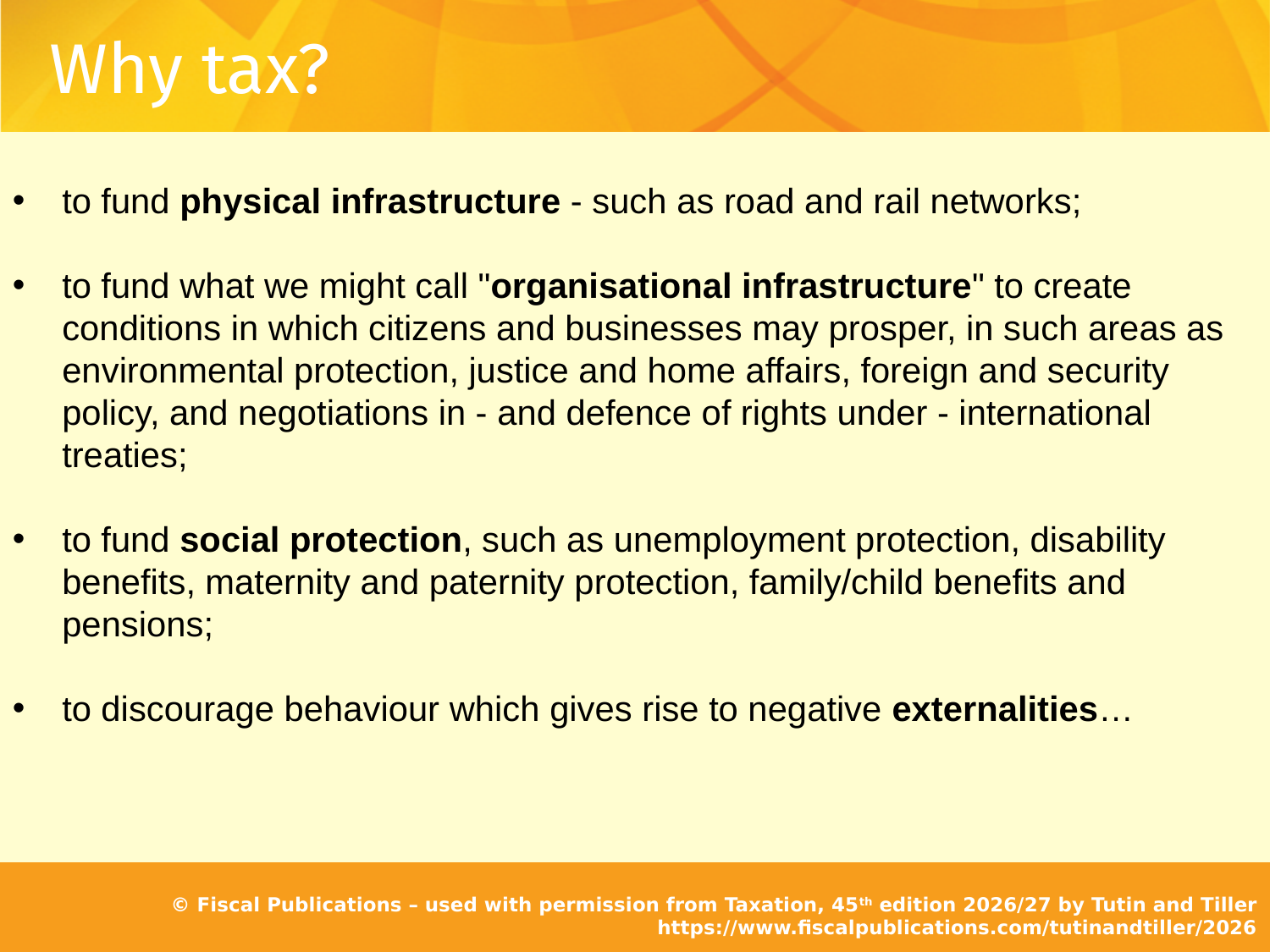

Why tax?

to fund physical infrastructure - such as road and rail networks;

to fund what we might call "organisational infrastructure" to create conditions in which citizens and businesses may prosper, in such areas as environmental protection, justice and home affairs, foreign and security policy, and negotiations in - and defence of rights under - international treaties;

to fund social protection, such as unemployment protection, disability benefits, maternity and paternity protection, family/child benefits and pensions;

to discourage behaviour which gives rise to negative externalities…